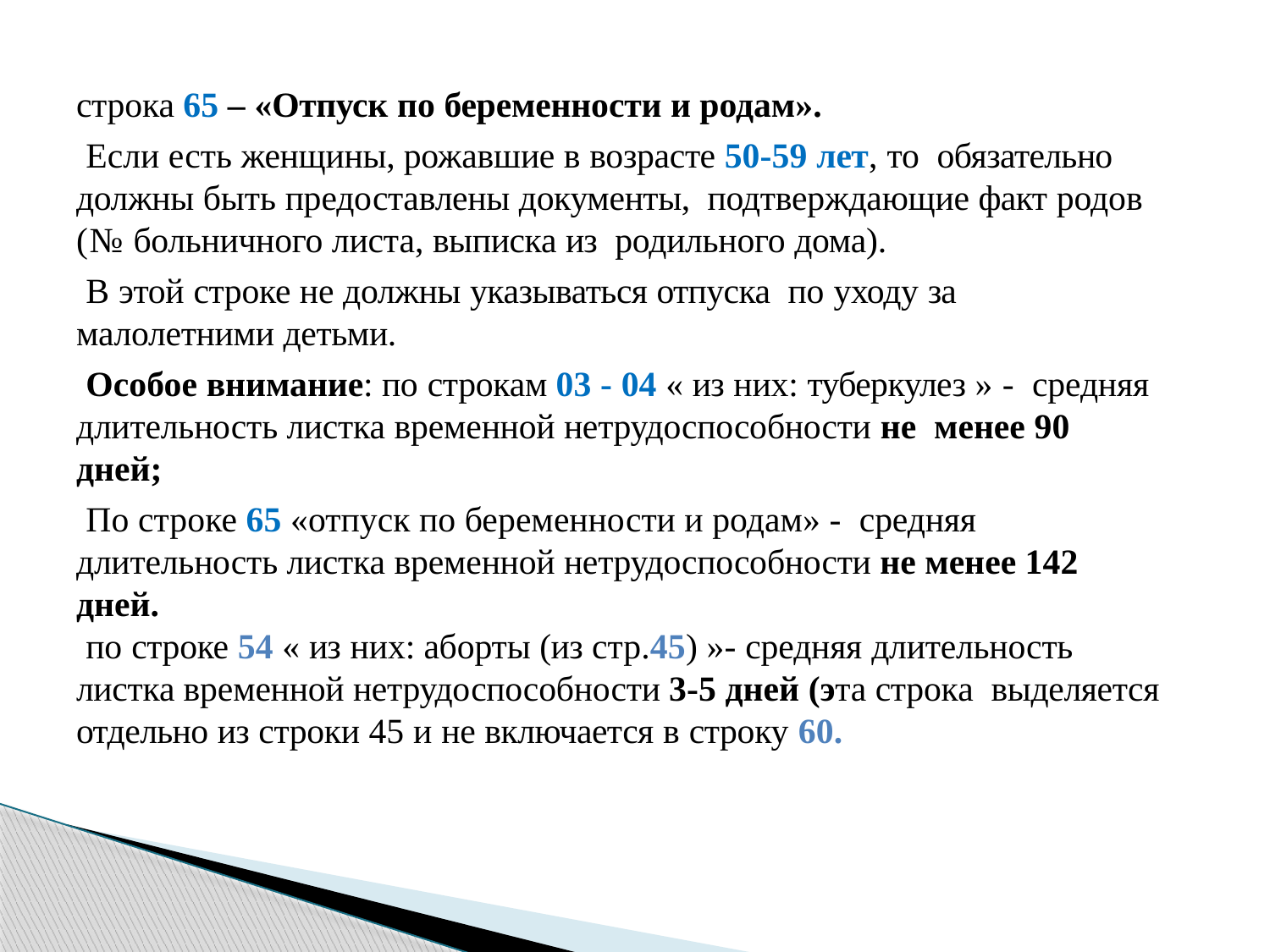

строка 65 – «Отпуск по беременности и родам».
Если есть женщины, рожавшие в возрасте 50-59 лет, то  обязательно должны быть предоставлены документы,  подтверждающие факт родов (№ больничного листа, выписка из  родильного дома).
В этой строке не должны указываться отпуска  по уходу за малолетними детьми.
Особое внимание: по строкам 03 - 04 « из них: туберкулез » -  средняя длительность листка временной нетрудоспособности не  менее 90 дней;
По строке 65 «отпуск по беременности и родам» -  средняя длительность листка временной нетрудоспособности не менее 142 дней.
по строке 54 « из них: аборты (из стр.45) »- средняя длительность  листка временной нетрудоспособности 3-5 дней (эта строка  выделяется отдельно из строки 45 и не включается в строку 60.